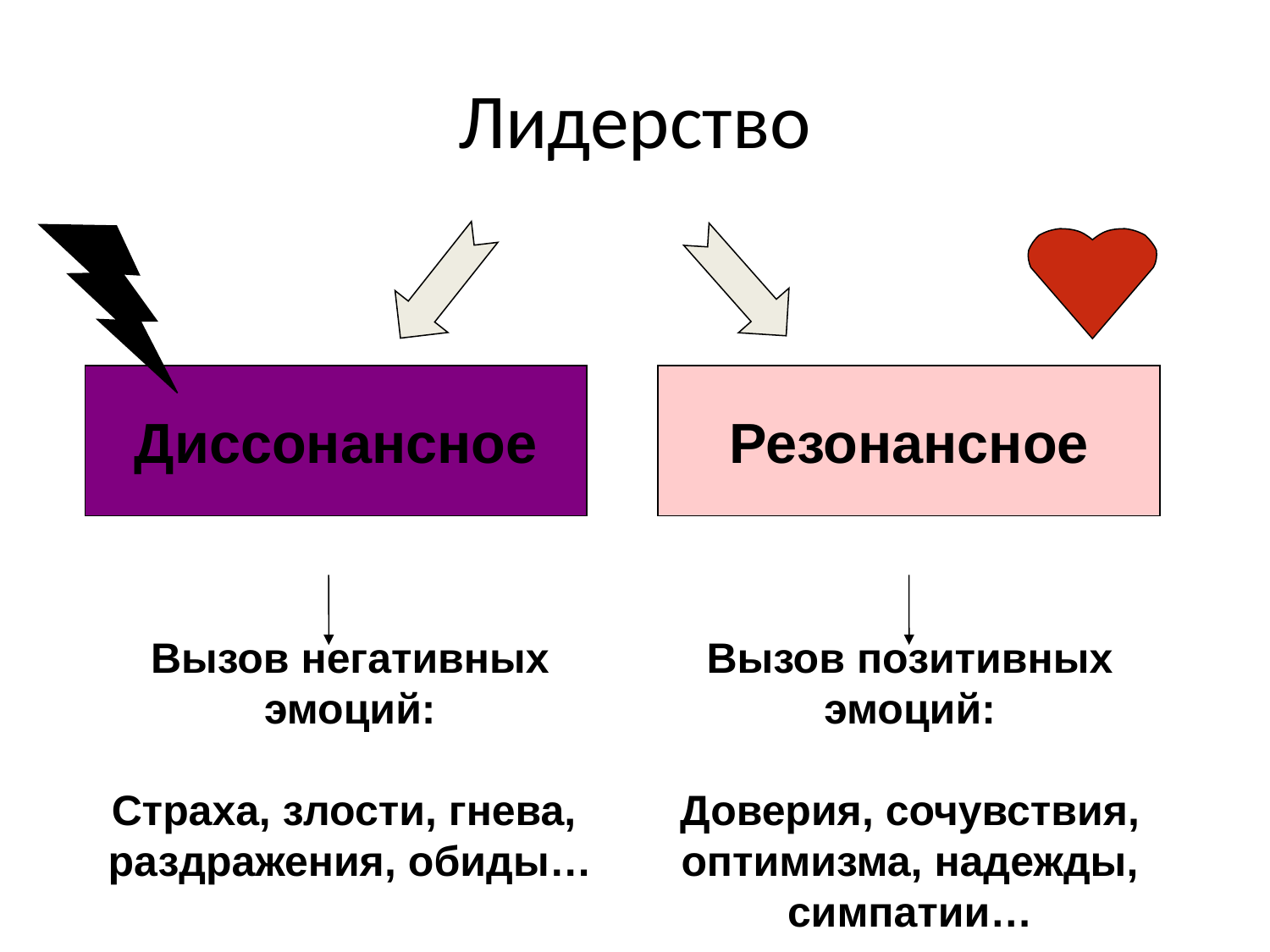

# Лидерство

Диссонансное
Резонансное

Вызов негативных эмоций:

Страха, злости, гнева,
раздражения, обиды…
Вызов позитивных эмоций:

Доверия, сочувствия, оптимизма, надежды, симпатии…